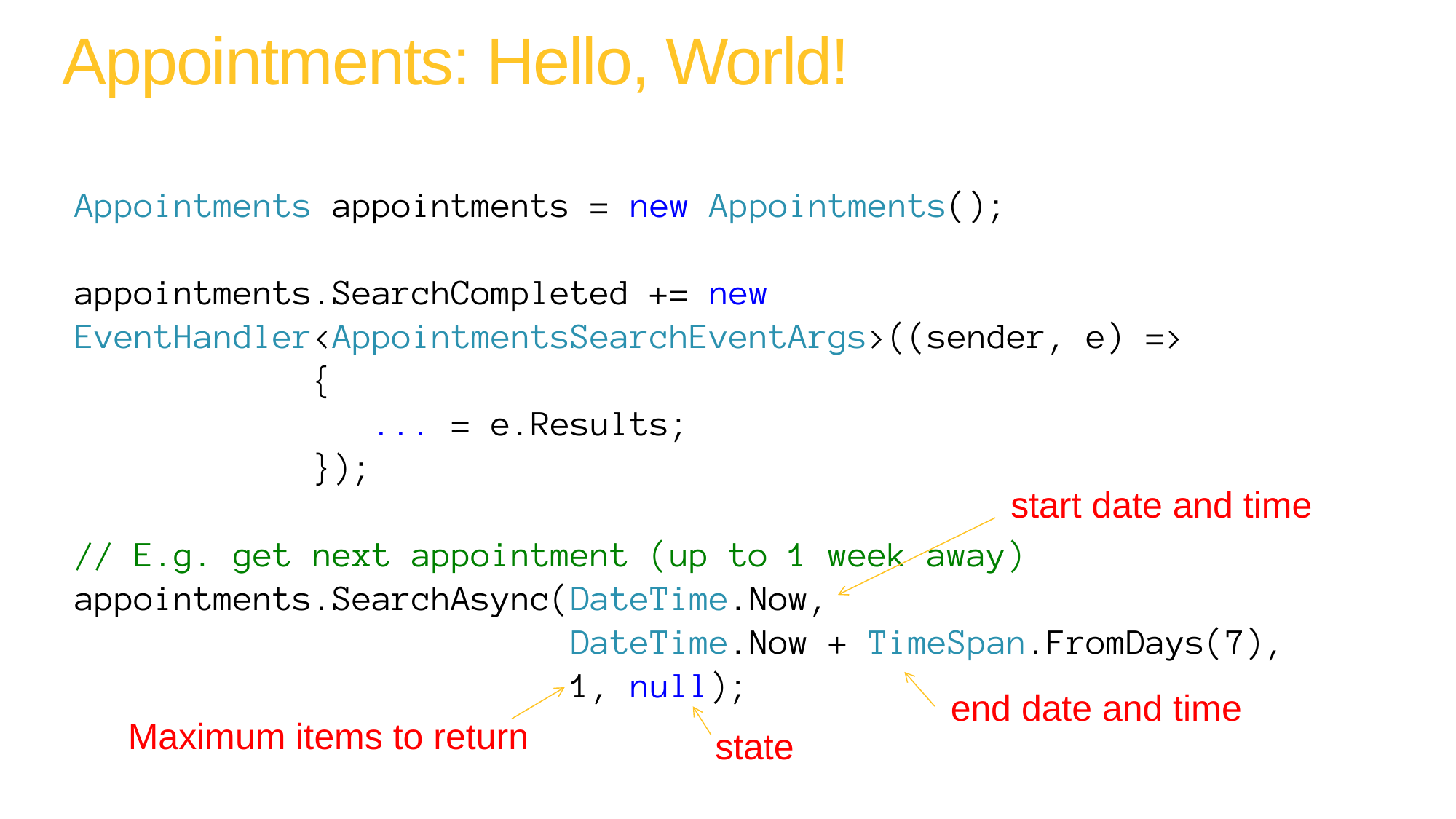

# Appointments: Hello, World!
Appointments appointments = new Appointments();

appointments.SearchCompleted += new EventHandler<AppointmentsSearchEventArgs>((sender, e) =>
            {
               ... = e.Results;
            });

// E.g. get next appointment (up to 1 week away)
appointments.SearchAsync(DateTime.Now,
                         DateTime.Now + TimeSpan.FromDays(7),
                         1, null);
start date and time
Maximum items to return
state
end date and time